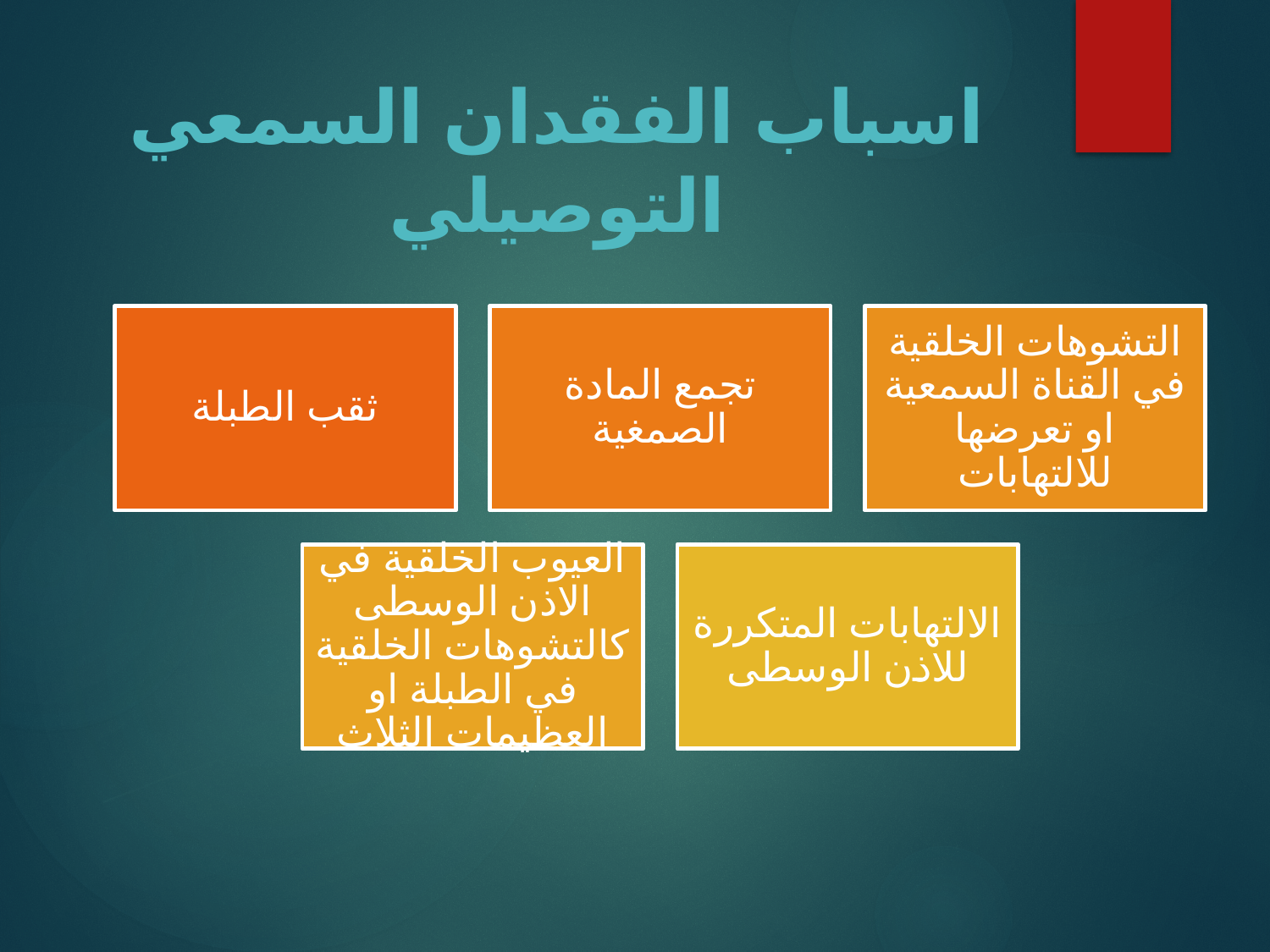

# اسباب الفقدان السمعي التوصيلي
ثقب الطبلة
تجمع المادة الصمغية
التشوهات الخلقية في القناة السمعية او تعرضها للالتهابات
العيوب الخلقية في الاذن الوسطى كالتشوهات الخلقية في الطبلة او العظيمات الثلاث
الالتهابات المتكررة للاذن الوسطى